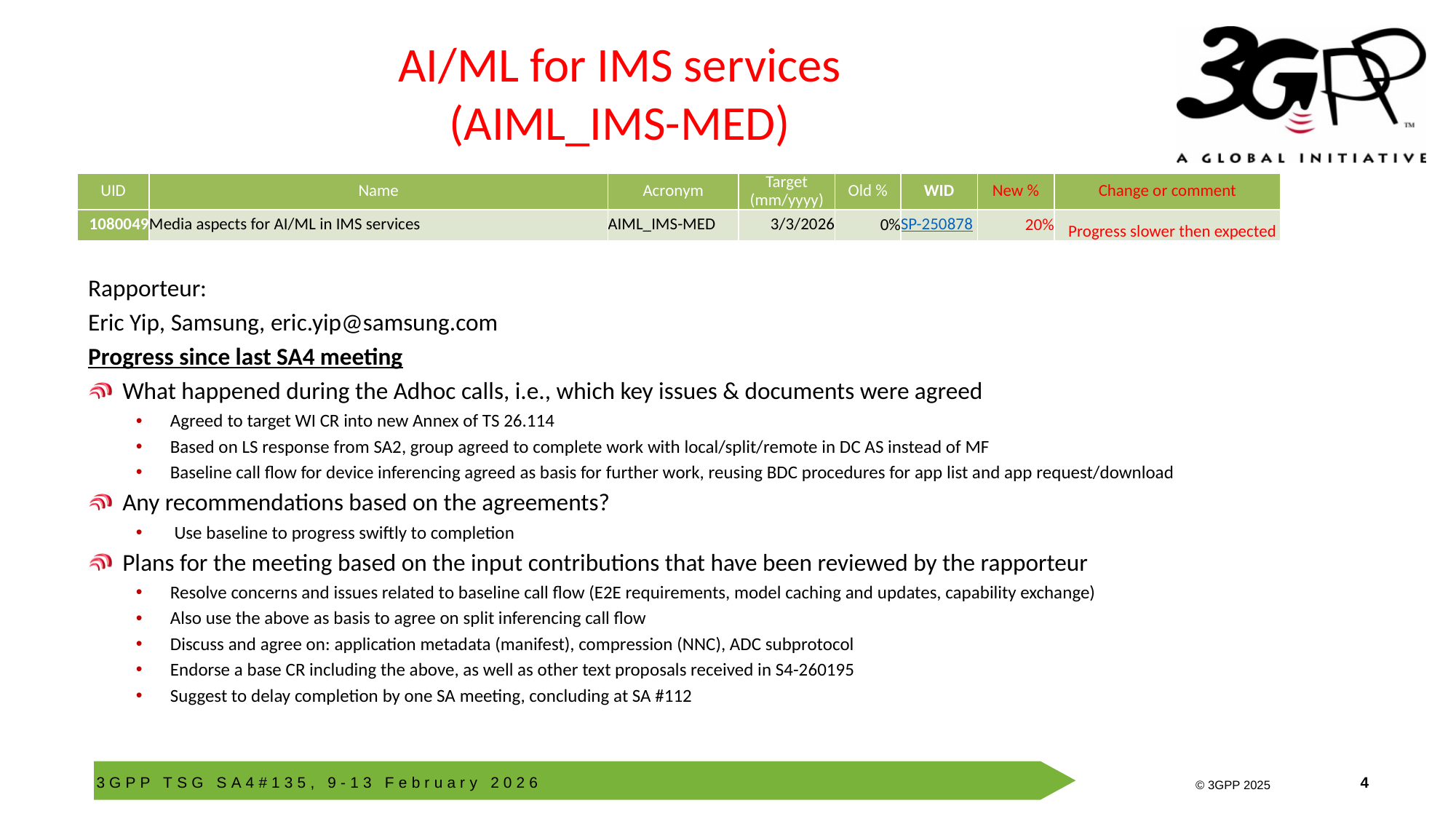

# AI/ML for IMS services (AIML_IMS-MED)
| UID | Name | Acronym | Target (mm/yyyy) | Old % | WID | New % | Change or comment |
| --- | --- | --- | --- | --- | --- | --- | --- |
| 1080049 | Media aspects for AI/ML in IMS services | AIML\_IMS-MED | 3/3/2026 | 0% | SP-250878 | 20% | Progress slower then expected |
Rapporteur:
Eric Yip, Samsung, eric.yip@samsung.com
Progress since last SA4 meeting
What happened during the Adhoc calls, i.e., which key issues & documents were agreed
Agreed to target WI CR into new Annex of TS 26.114
Based on LS response from SA2, group agreed to complete work with local/split/remote in DC AS instead of MF
Baseline call flow for device inferencing agreed as basis for further work, reusing BDC procedures for app list and app request/download
Any recommendations based on the agreements?
 Use baseline to progress swiftly to completion
Plans for the meeting based on the input contributions that have been reviewed by the rapporteur
Resolve concerns and issues related to baseline call flow (E2E requirements, model caching and updates, capability exchange)
Also use the above as basis to agree on split inferencing call flow
Discuss and agree on: application metadata (manifest), compression (NNC), ADC subprotocol
Endorse a base CR including the above, as well as other text proposals received in S4-260195
Suggest to delay completion by one SA meeting, concluding at SA #112